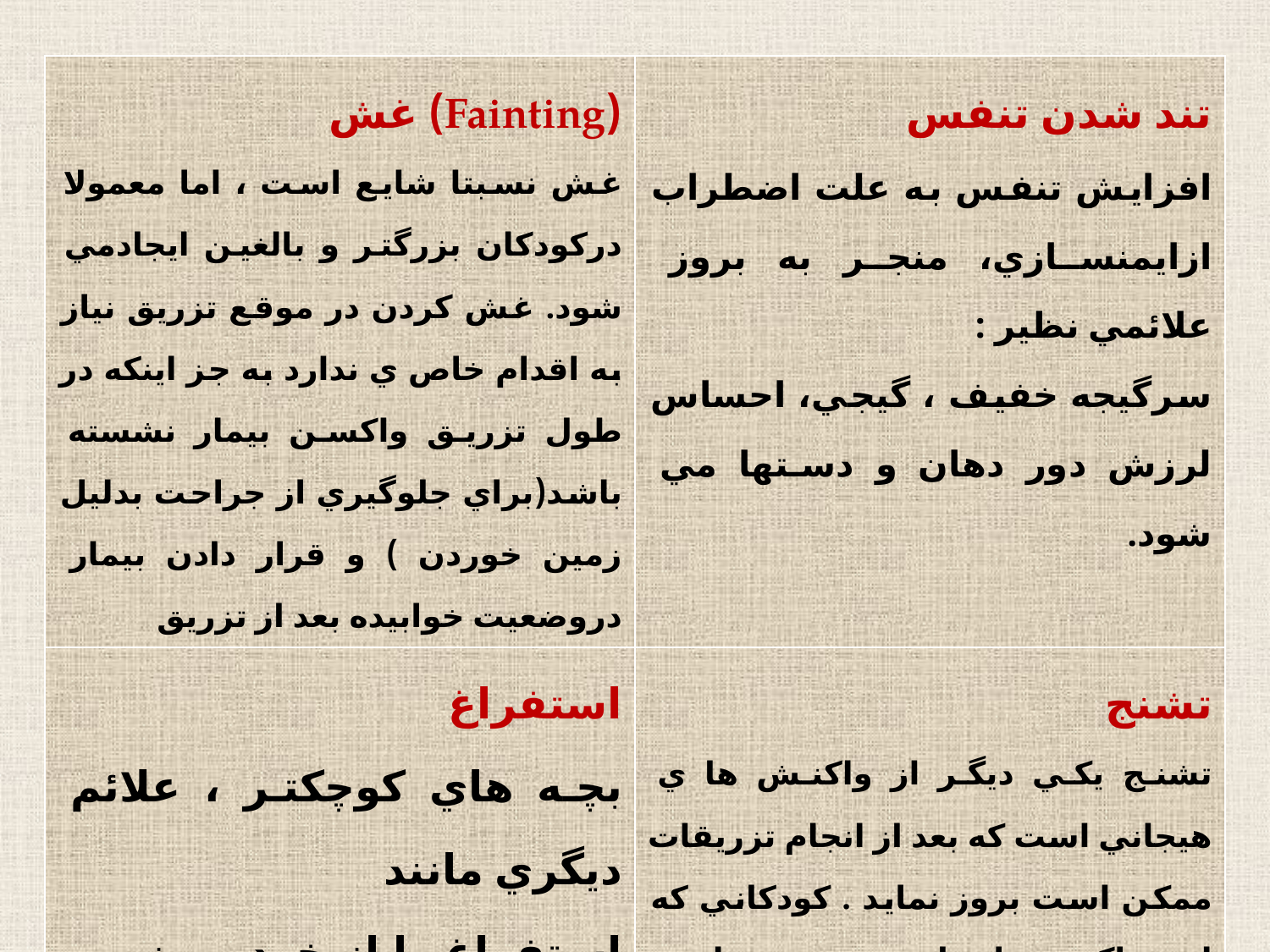

| (Fainting) غش غش نسبتا شايع است ، اما معمولا دركودكان بزرگتر و بالغين ايجادمي شود. غش كردن در موقع تزريق نياز به اقدام خاص ي ندارد به جز اينكه در طول تزريق واكسن بيمار نشسته باشد(براي جلوگيري از جراحت بدليل زمين خوردن ) و قرار دادن بيمار دروضعيت خوابيده بعد از تزريق | تند شدن تنفس افزايش تنفس به علت اضطراب ازايمنسازي، منجر به بروز علائمي نظير : سرگيجه خفيف ، گيجي، احساس لرزش دور دهان و دستها مي شود. |
| --- | --- |
| استفراغ بچه هاي كوچكتر ، علائم ديگري مانند استفراغ را از خود بروز مي دهند كه از علائم تشويق و دلهره است | تشنج تشنج يكي ديگر از واكنش ها ي هيجاني است كه بعد از انجام تزريقات ممكن است بروز نمايد . كودكاني كه اين واكنش رانشان مي هند، نياز به بررسي ندارند امابايد از نتيجه و عاقبت اين علائم ، اطمينان حاصل كنيم. |